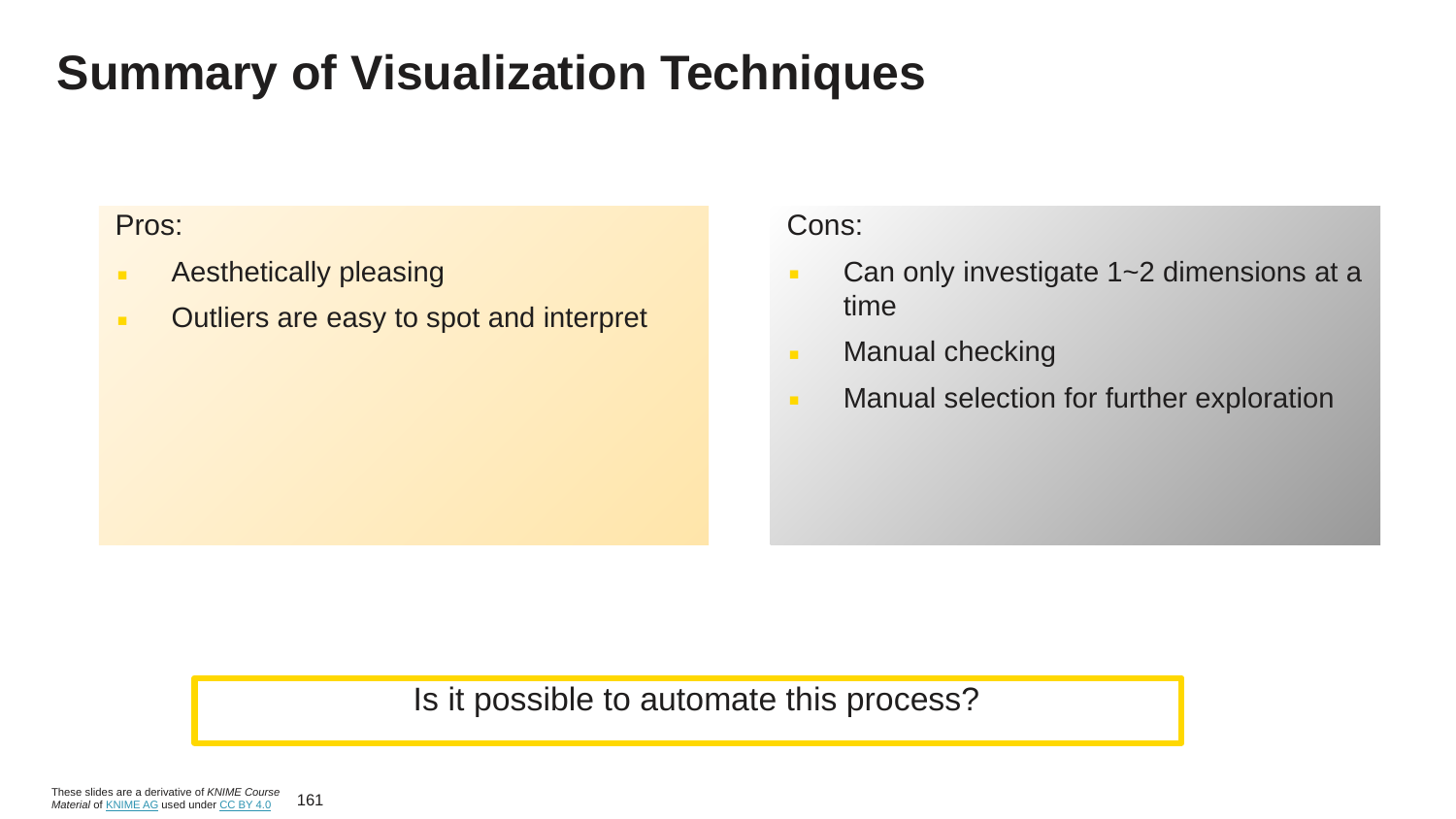

# Summary of Visualization Techniques
Cons:
Can only investigate 1~2 dimensions at a time
Manual checking
Manual selection for further exploration

Pros:
Aesthetically pleasing
Outliers are easy to spot and interpret

Is it possible to automate this process?
161